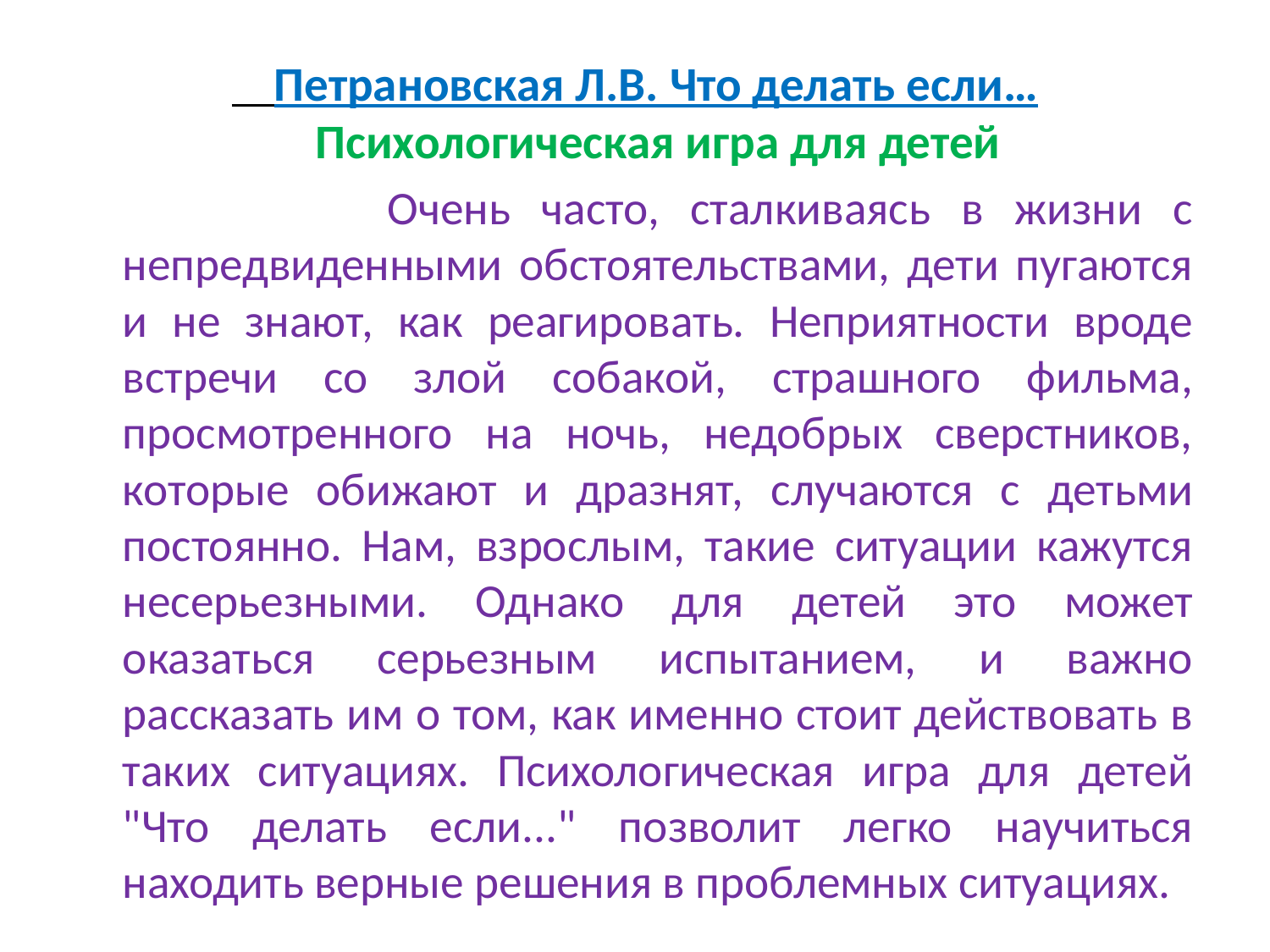

Петрановская Л.В. Что делать если… Психологическая игра для детей
          Очень часто, сталкиваясь в жизни с непредвиденными обстоятельствами, дети пугаются и не знают, как реагировать. Неприятности вроде встречи со злой собакой, страшного фильма, просмотренного на ночь, недобрых сверстников, которые обижают и дразнят, случаются с детьми постоянно. Нам, взрослым, такие ситуации кажутся несерьезными. Однако для детей это может оказаться серьезным испытанием, и важно рассказать им о том, как именно стоит действовать в таких ситуациях. Психологическая игра для детей "Что делать если..." позволит легко научиться находить верные решения в проблемных ситуациях.